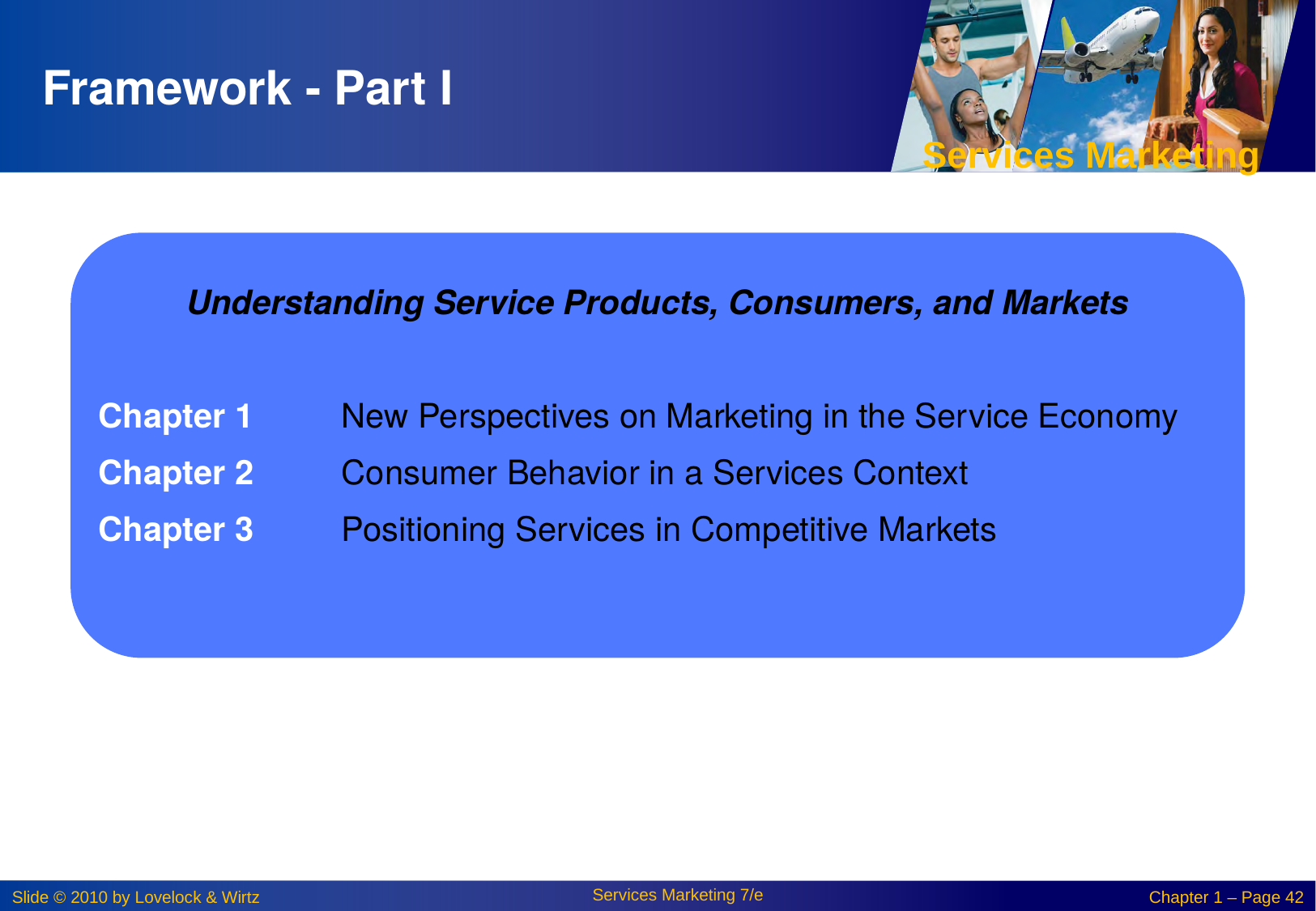

# Framework - Part I

Understanding Service Products, Consumers, and Markets

Chapter 1	New Perspectives on Marketing in the Service Economy
Chapter 2	Consumer Behavior in a Services Context
Chapter 3	Positioning Services in Competitive Markets